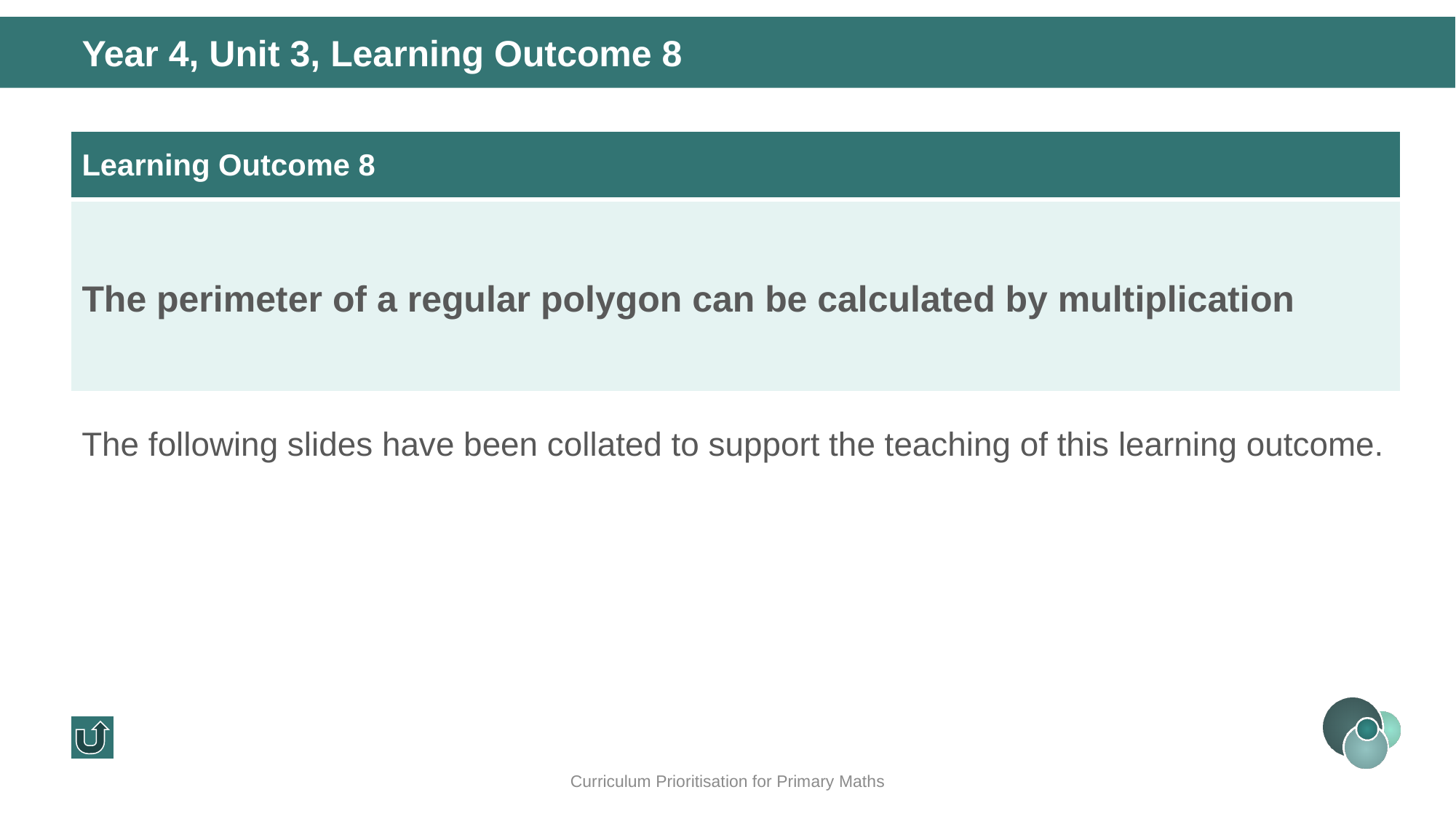

Year 4, Unit 3, Learning Outcome 8
| Learning Outcome 8 |
| --- |
| The perimeter of a regular polygon can be calculated by multiplication |
The following slides have been collated to support the teaching of this learning outcome.

Curriculum Prioritisation for Primary Maths